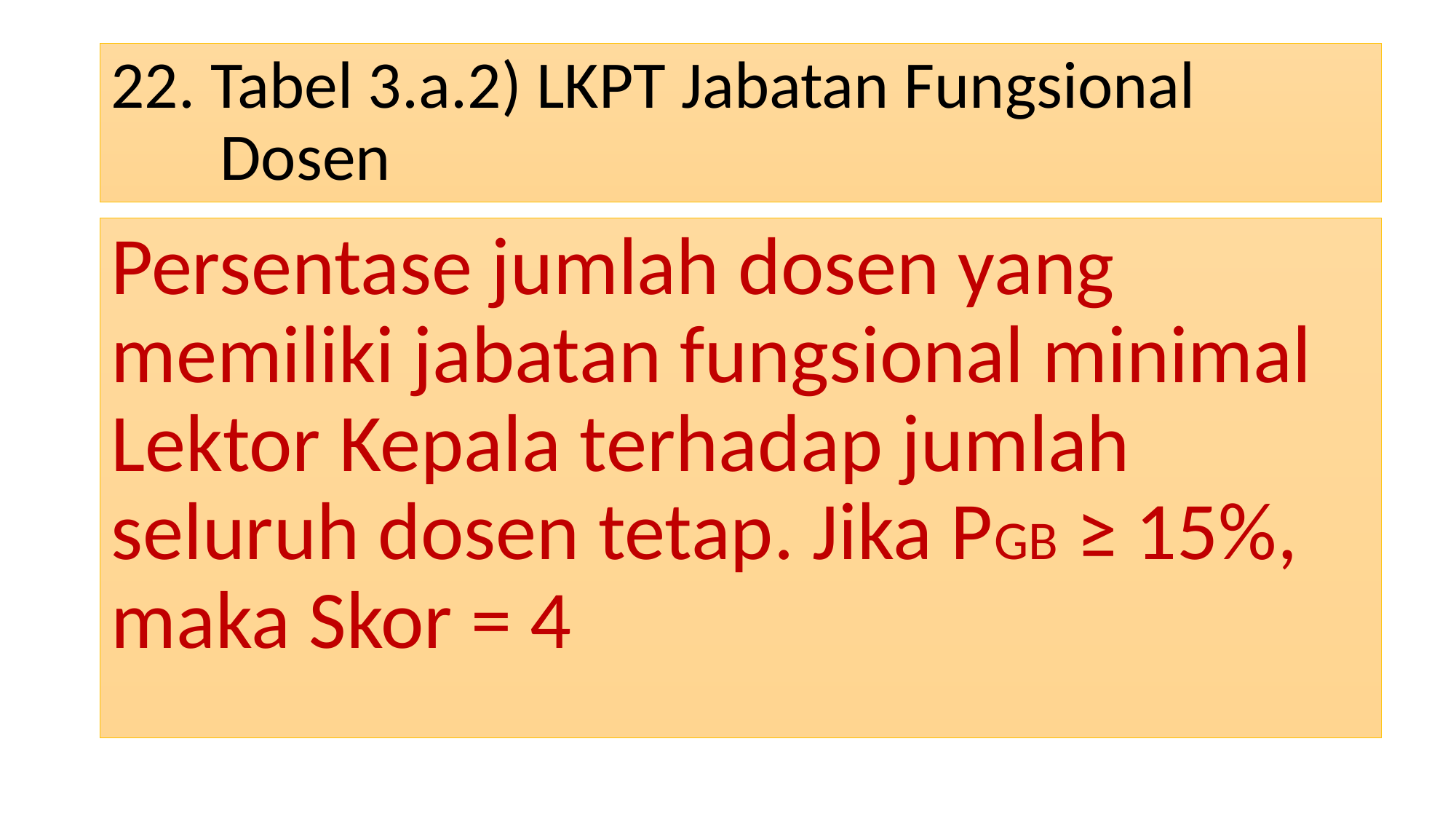

# 22. Tabel 3.a.2) LKPT Jabatan Fungsional Dosen
Persentase jumlah dosen yang memiliki jabatan fungsional minimal Lektor Kepala terhadap jumlah seluruh dosen tetap. Jika PGB ≥ 15%, maka Skor = 4